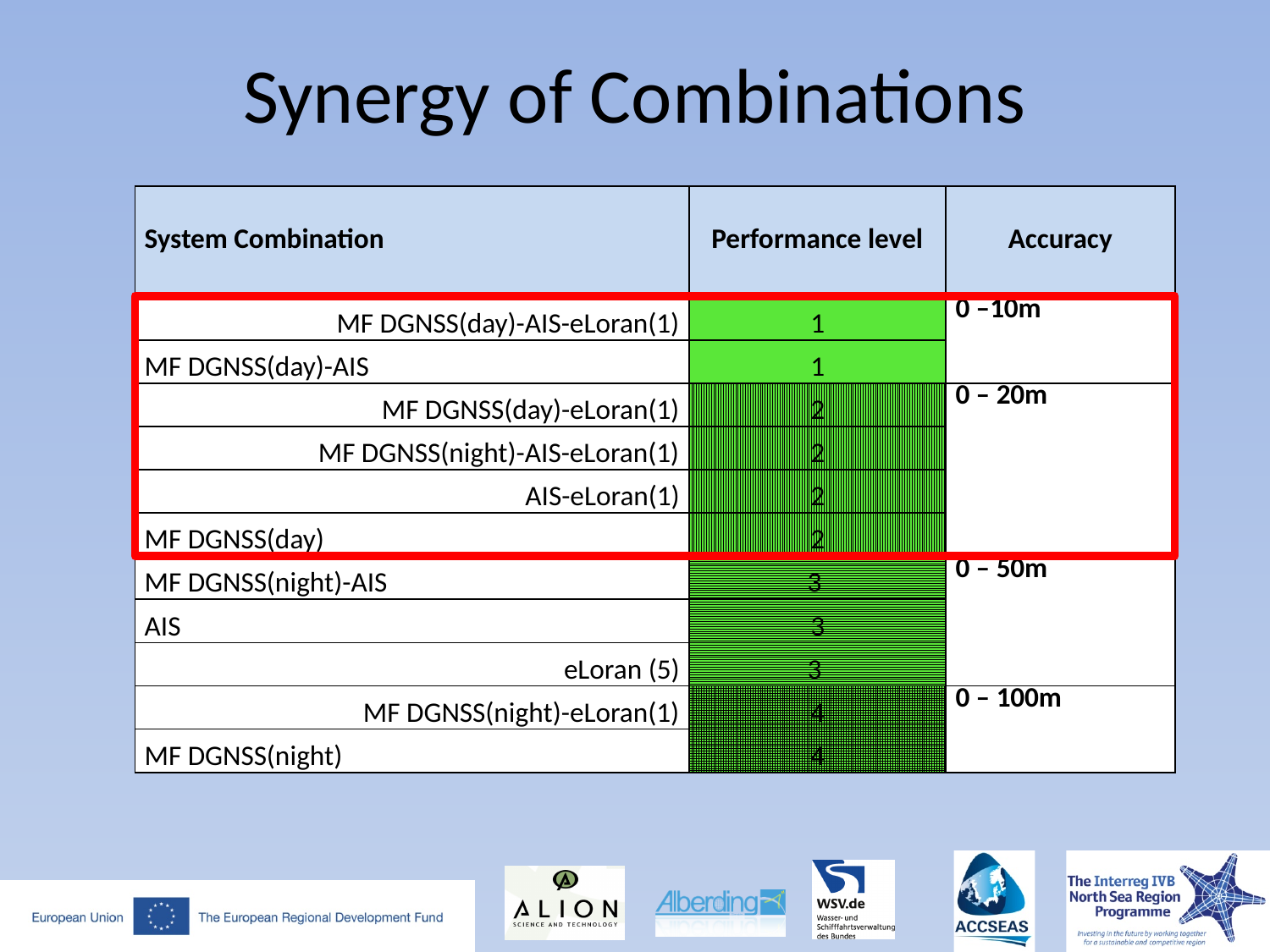

# Synergy of Combinations
| System Combination | Performance level | Accuracy |
| --- | --- | --- |
| MF DGNSS(day)-AIS-eLoran(1) | 1 | 0 –10m |
| MF DGNSS(day)-AIS | 1 |  |
| MF DGNSS(day)-eLoran(1) | 2 | 0 – 20m |
| MF DGNSS(night)-AIS-eLoran(1) | 2 |  |
| AIS-eLoran(1) | 2 |  |
| MF DGNSS(day) | 2 |  |
| MF DGNSS(night)-AIS | 3 | 0 – 50m |
| AIS | 3 |  |
| eLoran (5) | 3 |  |
| MF DGNSS(night)-eLoran(1) | 4 | 0 – 100m |
| MF DGNSS(night) | 4 |  |